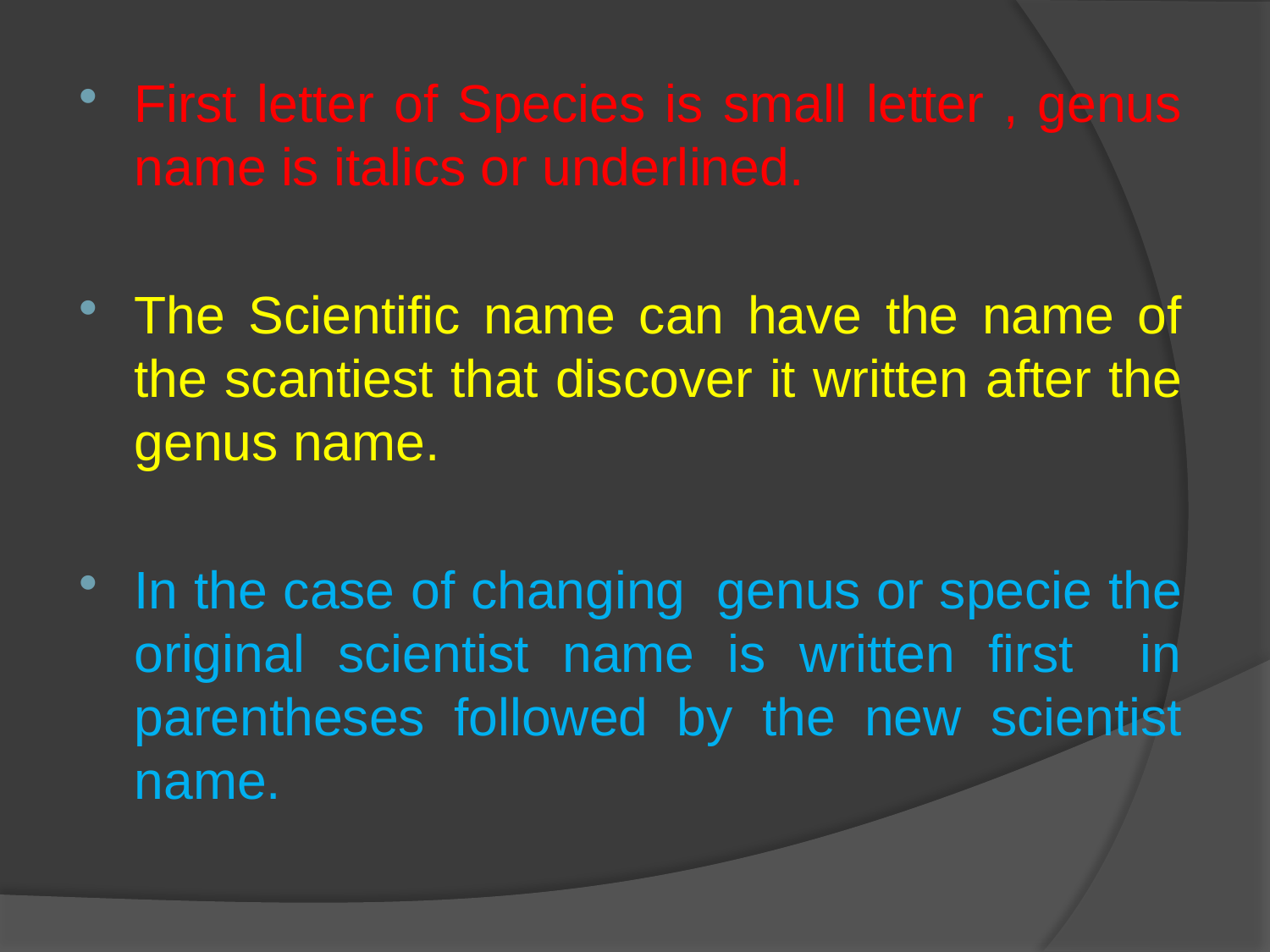

First letter of Species is small letter , genus name is italics or underlined.

The Scientific name can have the name of the scantiest that discover it written after the genus name.

In the case of changing  genus or specie the original scientist name is written first  in parentheses followed by the new scientist name.